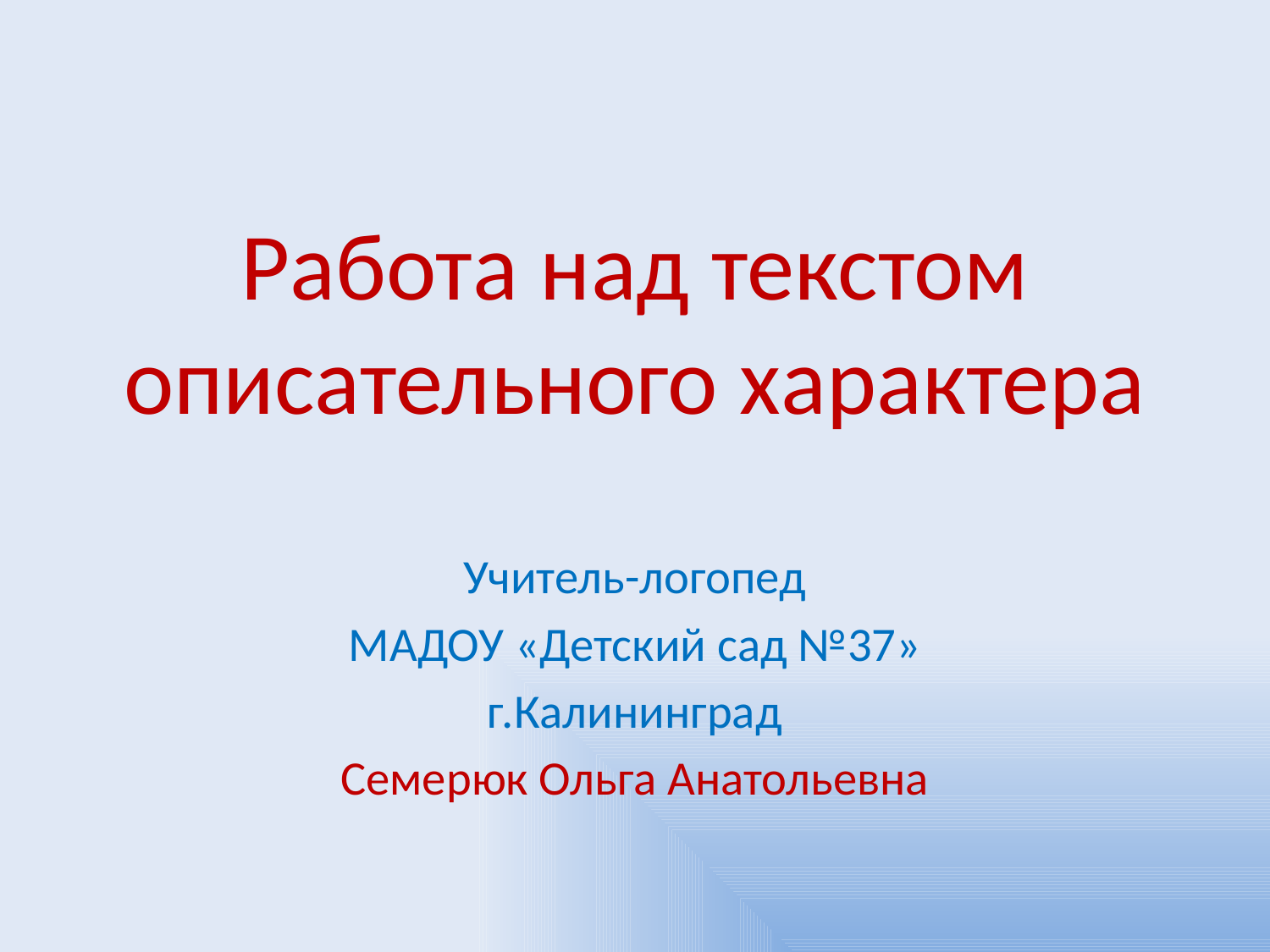

# Работа над текстом описательного характера
Учитель-логопед
МАДОУ «Детский сад №37»
г.Калининград
Семерюк Ольга Анатольевна